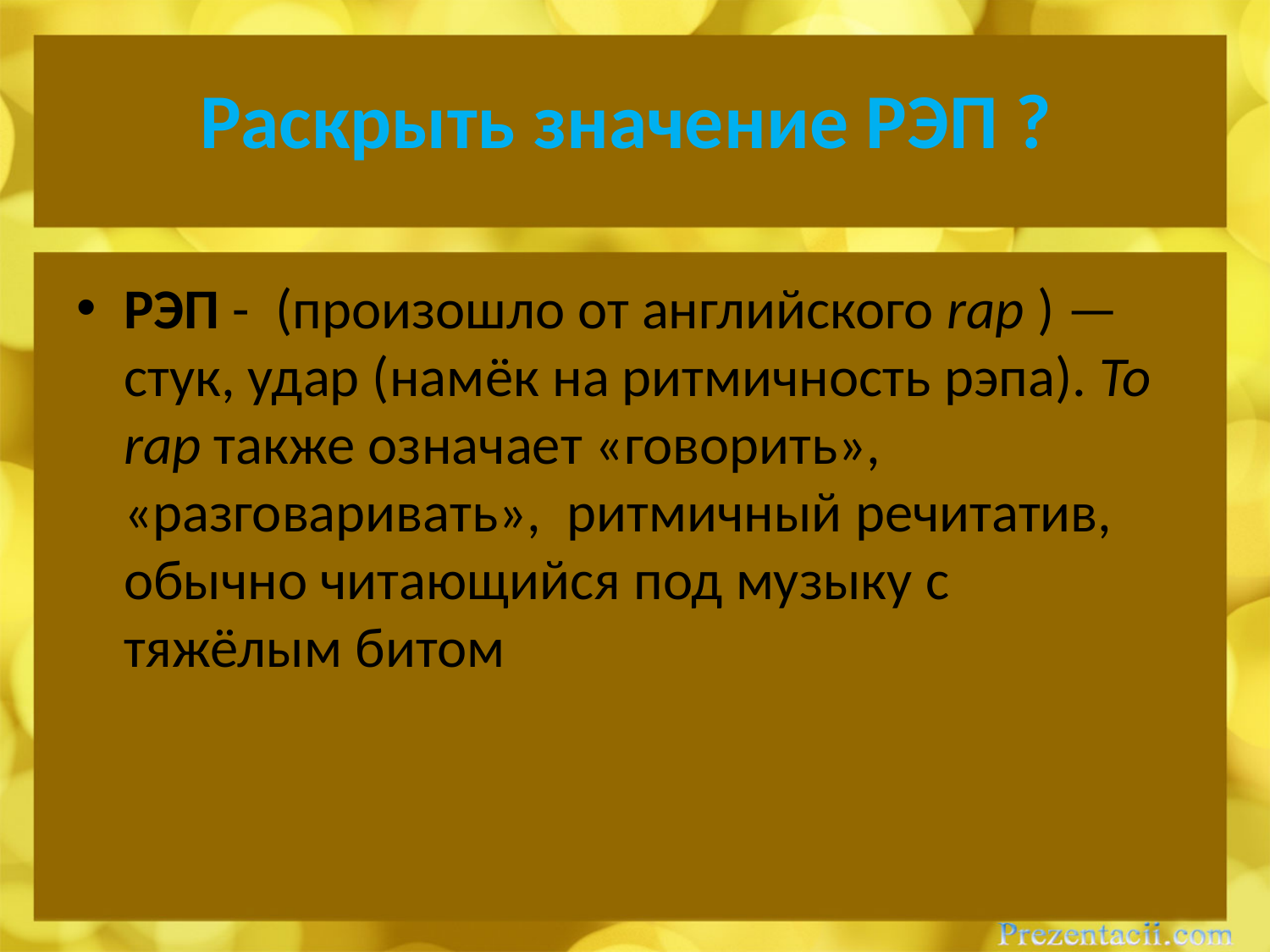

# Раскрыть значение РЭП ?
РЭП -  (произошло от английского rap ) — стук, удар (намёк на ритмичность рэпа). To rap также означает «говорить», «разговаривать»,  ритмичный речитатив, обычно читающийся под музыку с тяжёлым битом